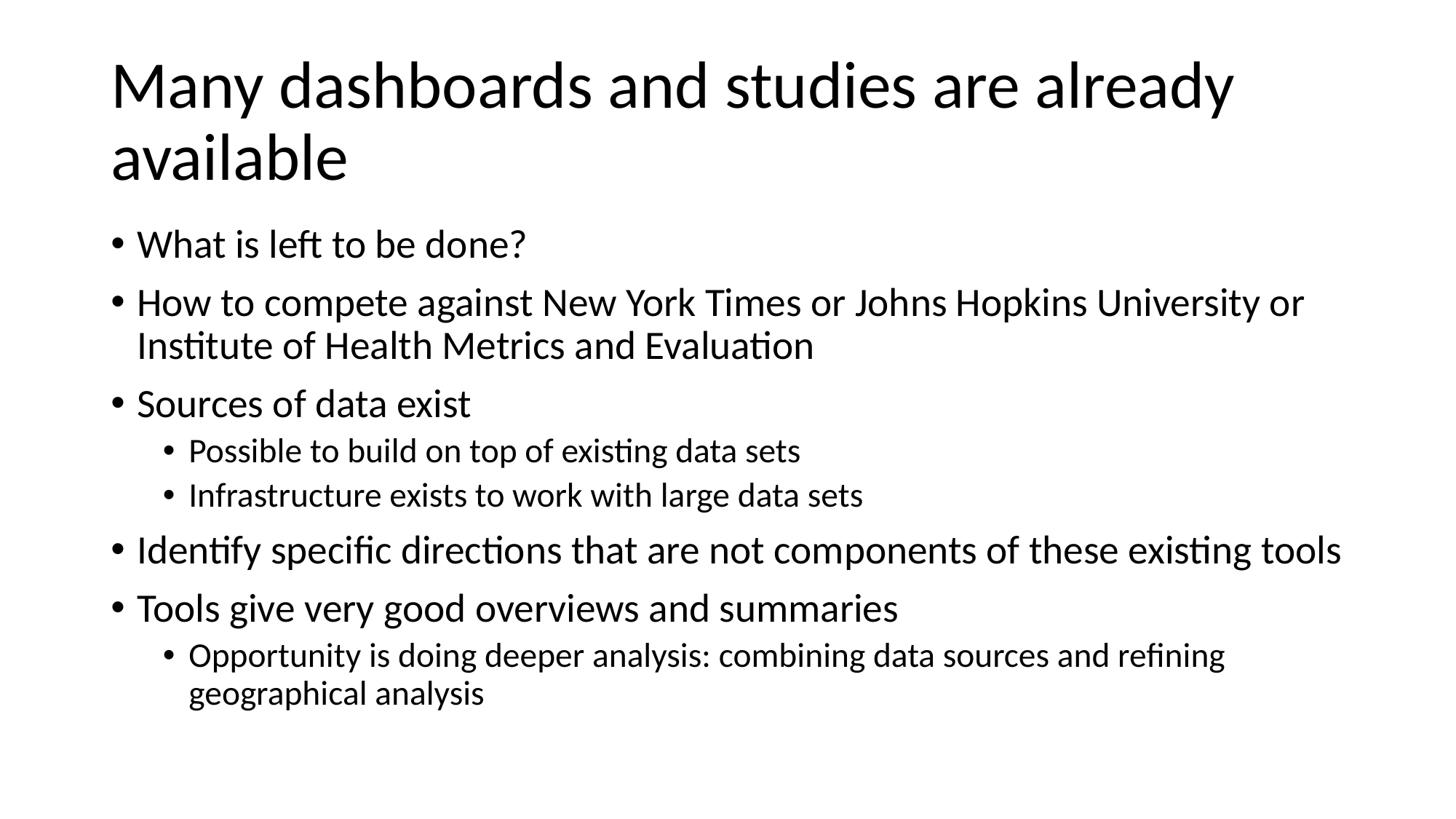

# Many dashboards and studies are already available
What is left to be done?
How to compete against New York Times or Johns Hopkins University or Institute of Health Metrics and Evaluation
Sources of data exist
Possible to build on top of existing data sets
Infrastructure exists to work with large data sets
Identify specific directions that are not components of these existing tools
Tools give very good overviews and summaries
Opportunity is doing deeper analysis: combining data sources and refining geographical analysis